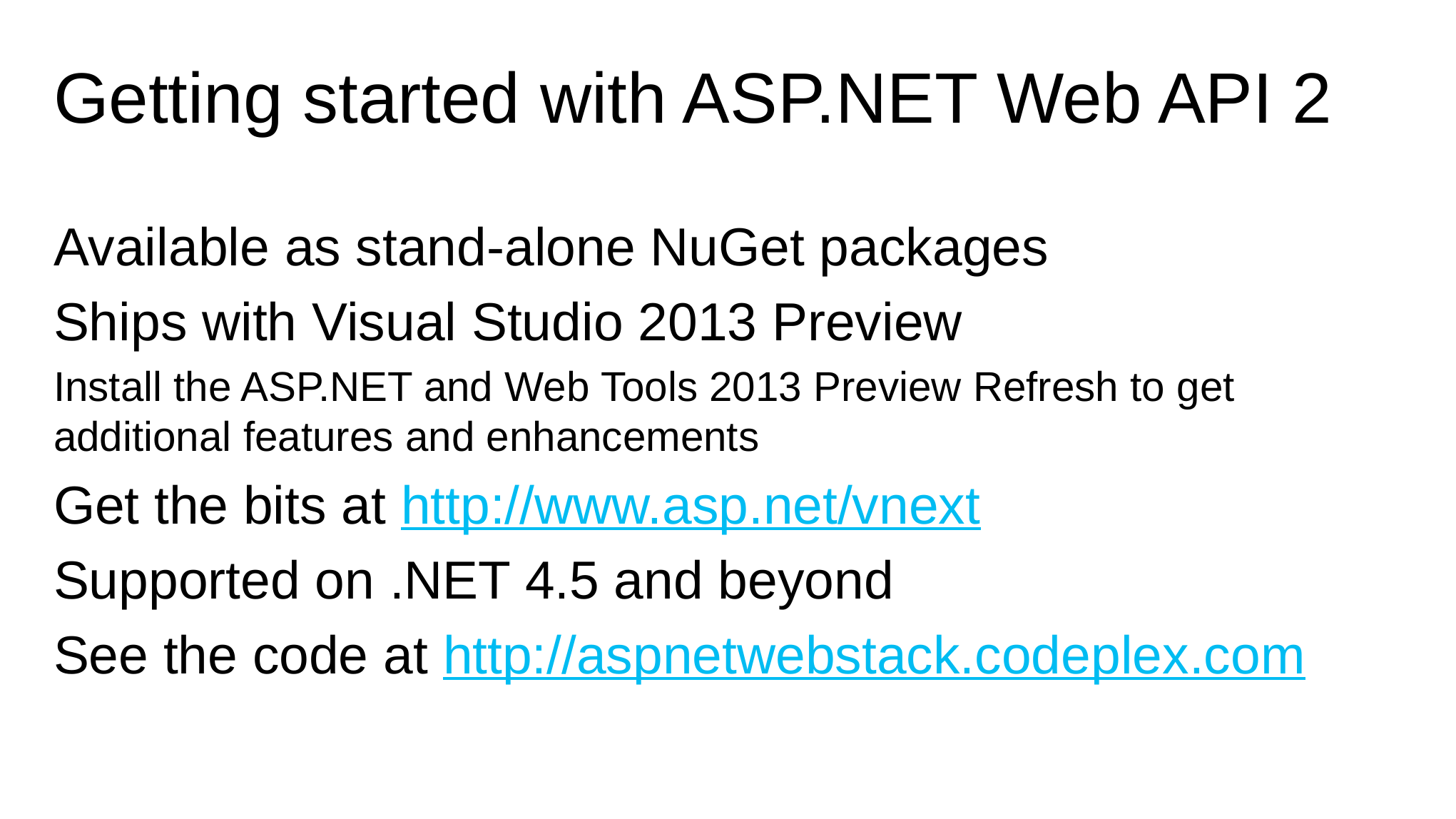

# Getting started with ASP.NET Web API 2
Available as stand-alone NuGet packages
Ships with Visual Studio 2013 Preview
Install the ASP.NET and Web Tools 2013 Preview Refresh to get additional features and enhancements
Get the bits at http://www.asp.net/vnext
Supported on .NET 4.5 and beyond
See the code at http://aspnetwebstack.codeplex.com